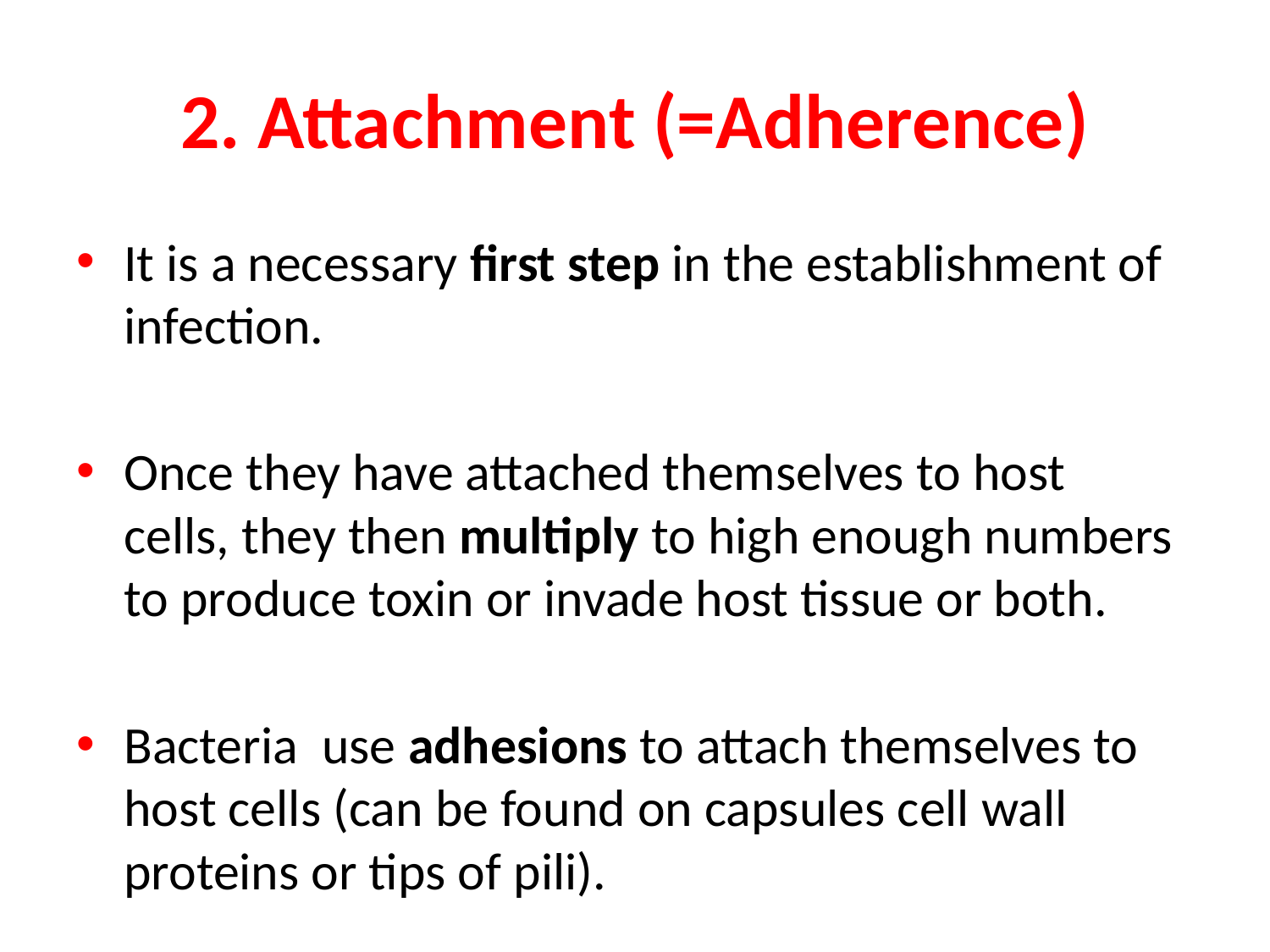

# 2. Attachment (=Adherence)
It is a necessary first step in the establishment of infection.

Once they have attached themselves to host cells, they then multiply to high enough numbers to produce toxin or invade host tissue or both.

Bacteria  use adhesions to attach themselves to host cells (can be found on capsules cell wall proteins or tips of pili).